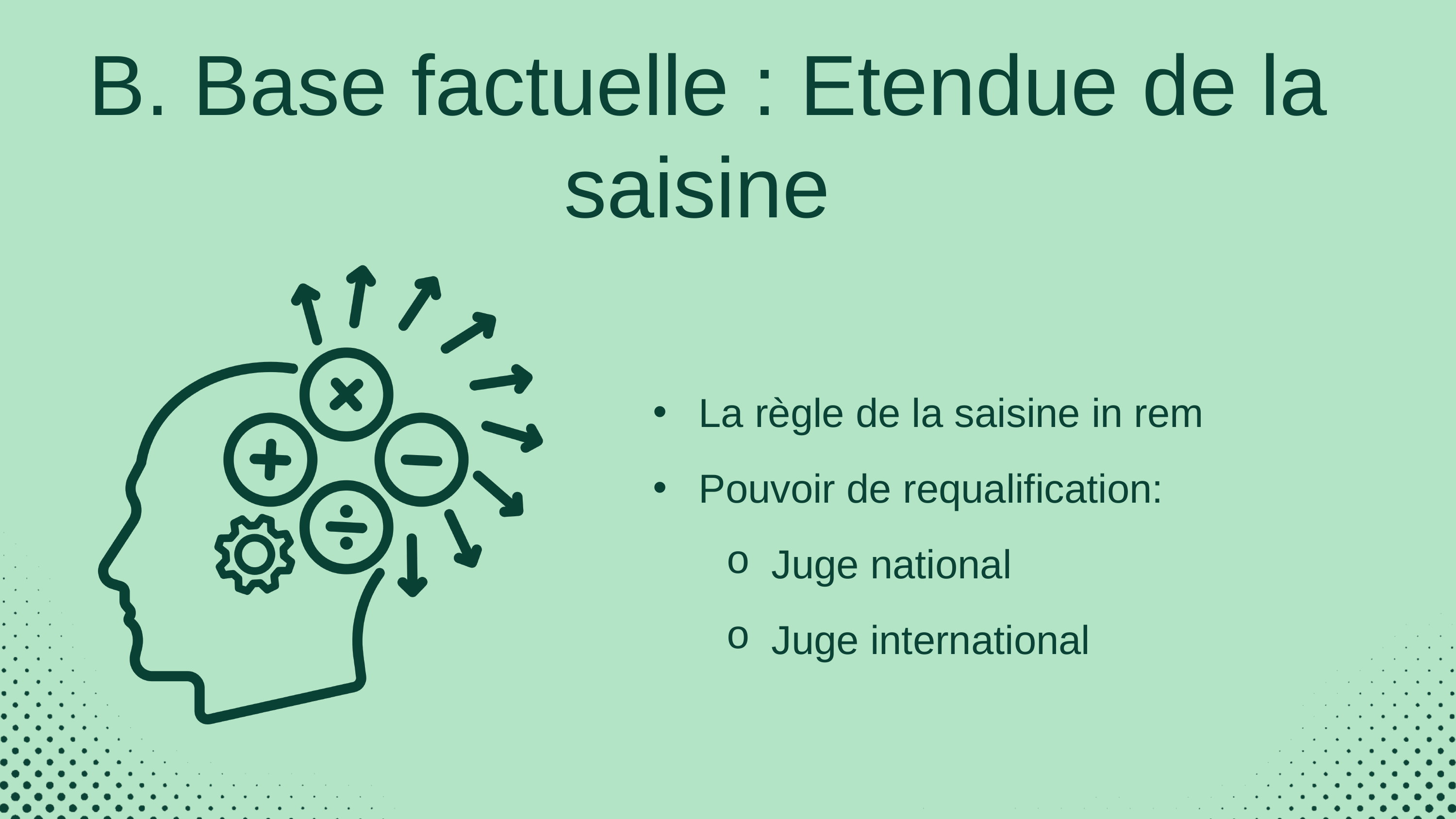

B. Base factuelle : Etendue de la saisine

La règle de la saisine in rem
Pouvoir de requalification:
Juge national
Juge international